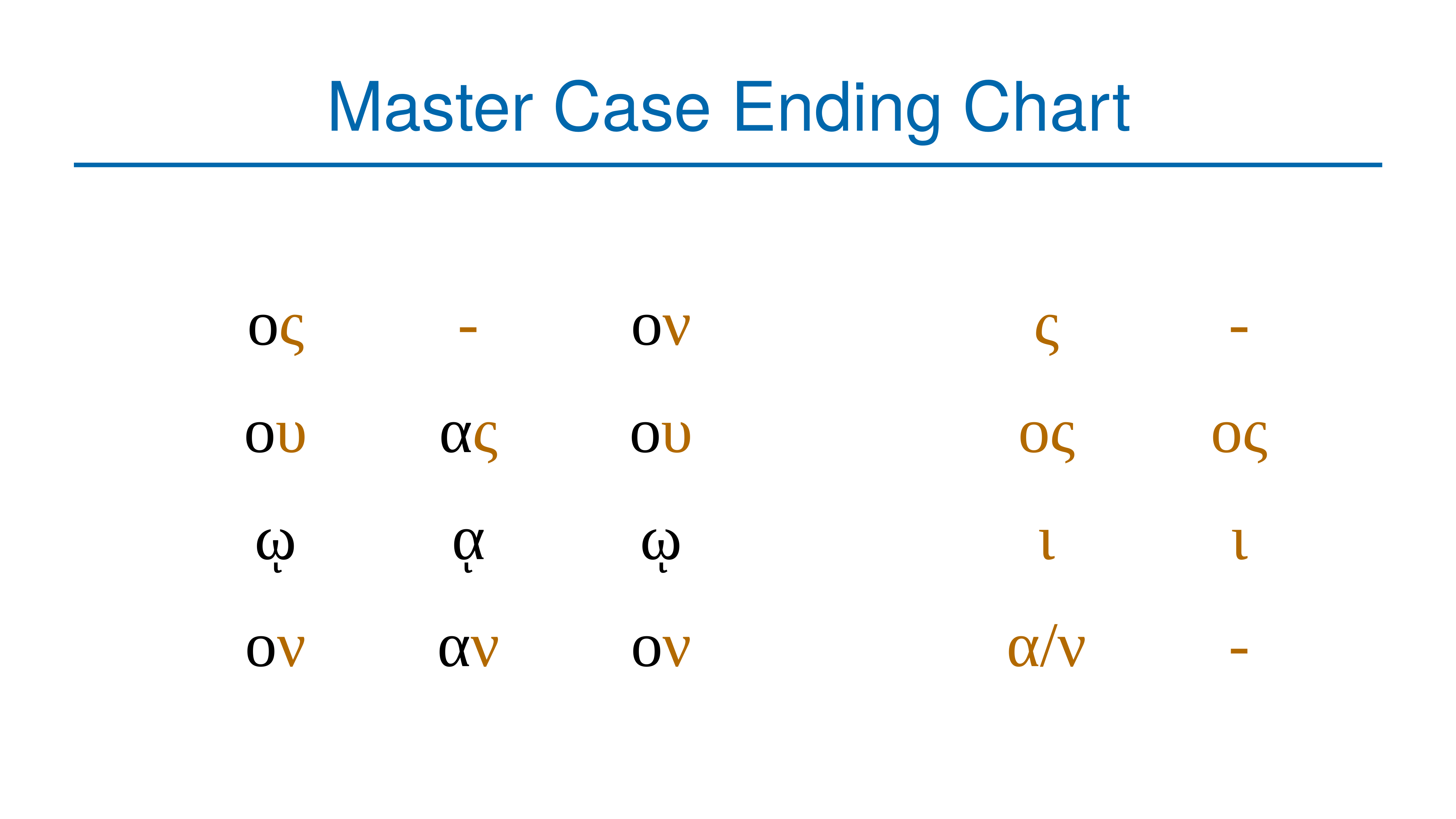

# Master Case Ending Chart
| ος | - | ον |  | ς | - |
| --- | --- | --- | --- | --- | --- |
| ου | ας | ου |  | ος | ος |
| ῳ | ᾳ | ῳ |  | ι | ι |
| ον | αν | ον |  | α/ν | - |